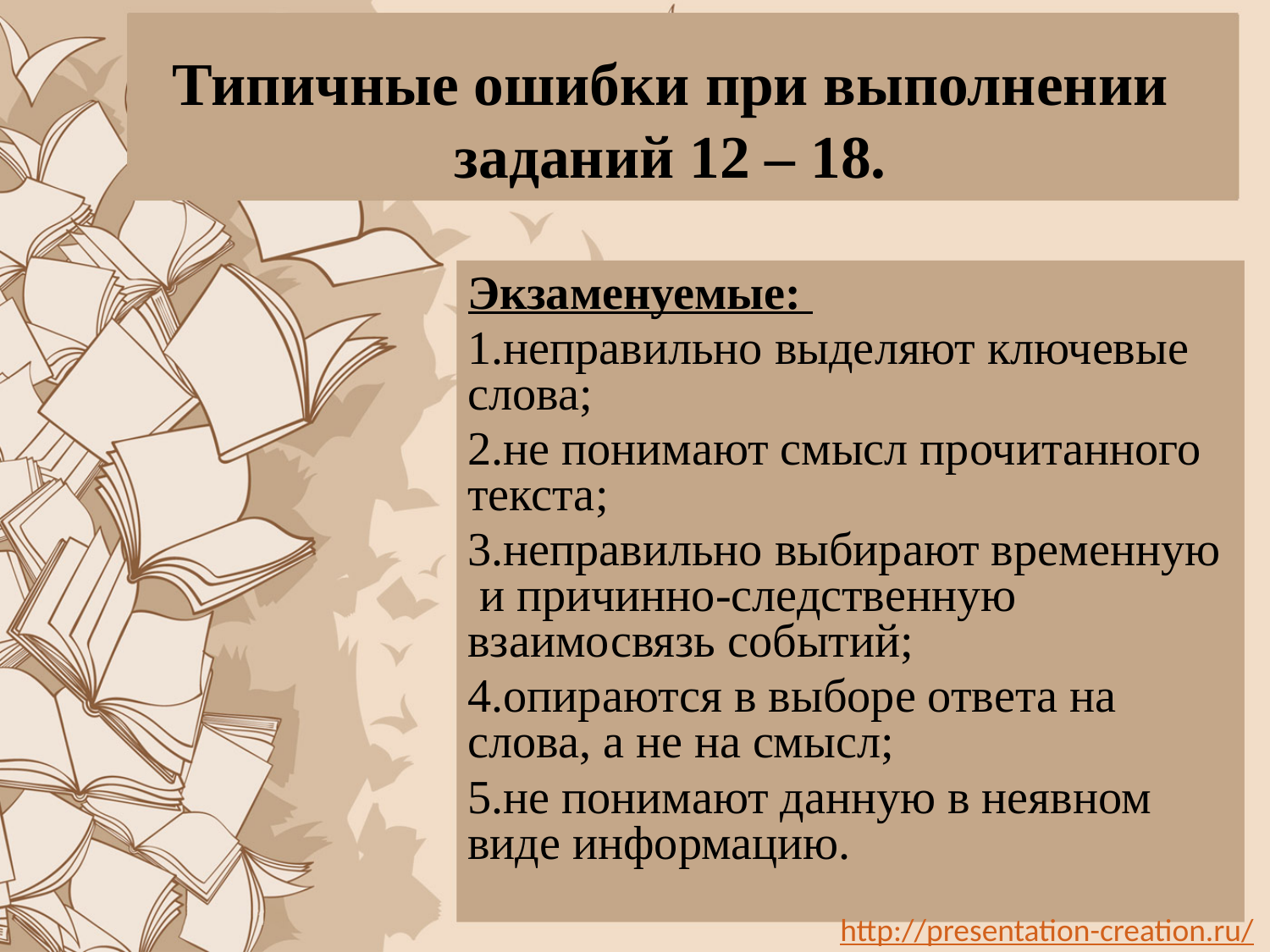

Типичные ошибки при выполнении заданий 12 – 18.
Экзаменуемые:
1.неправильно выделяют ключевые слова;
2.не понимают смысл прочитанного текста;
3.неправильно выбирают временную  и причинно-следственную взаимосвязь событий;
4.опираются в выборе ответа на слова, а не на смысл;
5.не понимают данную в неявном виде информацию.